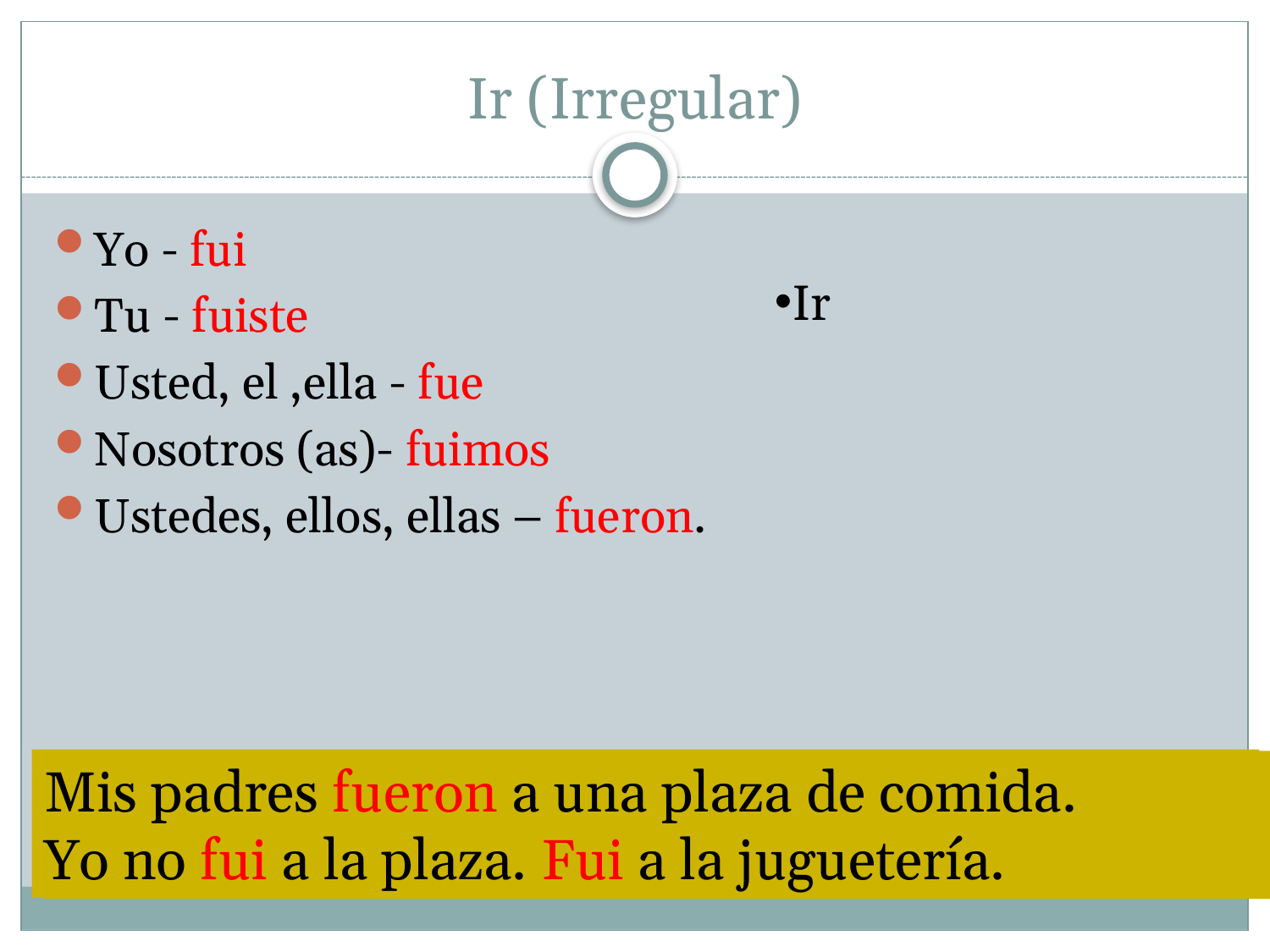

# Ir (Irregular)
Yo - fui
Tu - fuiste
Usted, el ,ella - fue
Nosotros (as)- fuimos
Ustedes, ellos, ellas – fueron.

Ir
Mis padres fueron a una plaza de comida.
Yo no fui a la plaza. Fui a la juguetería.
The verb volver does not haver an accent on the yo or el,ella, usted form.